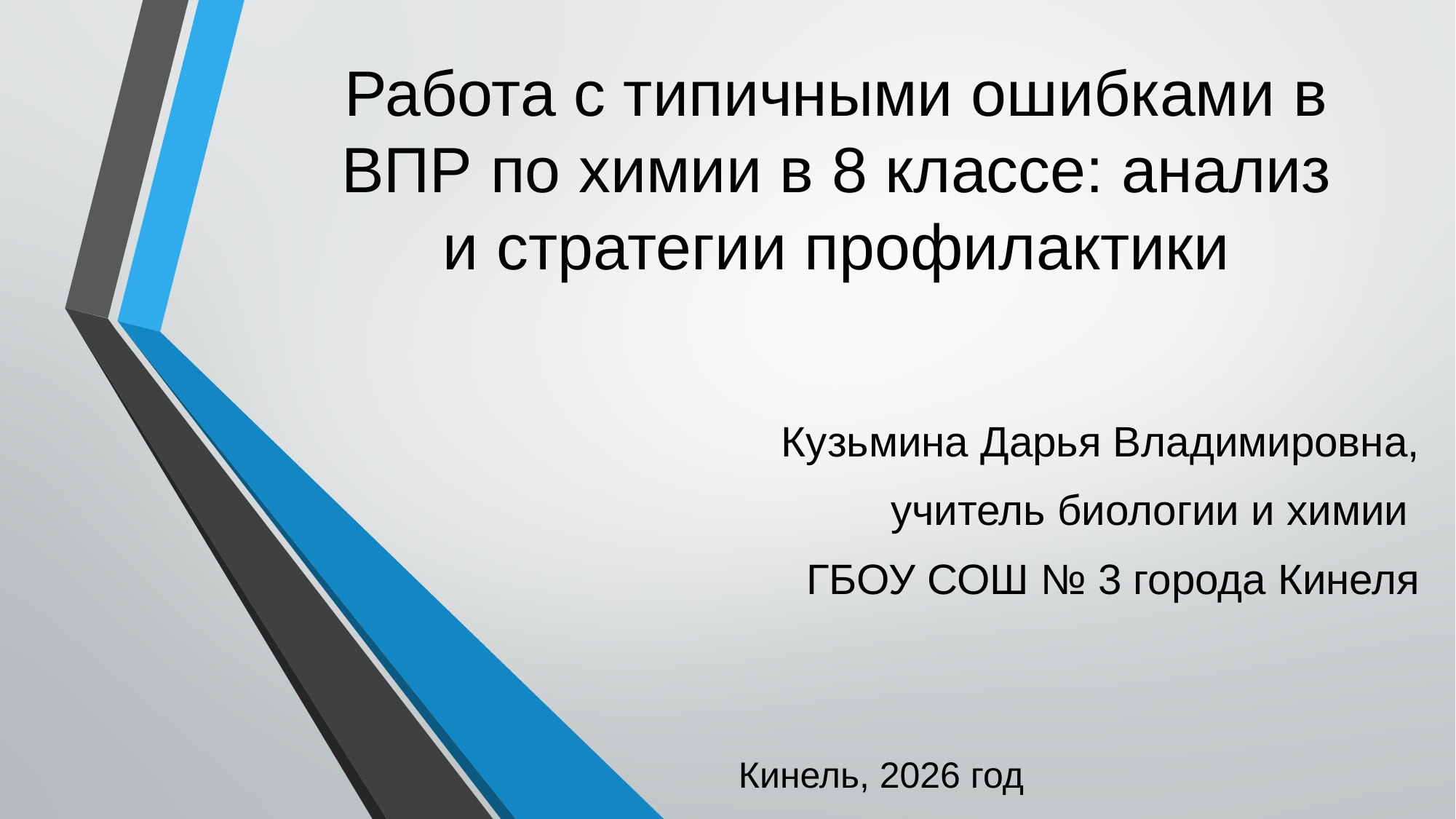

# Работа с типичными ошибками в ВПР по химии в 8 классе: анализ и стратегии профилактики
Кузьмина Дарья Владимировна,
учитель биологии и химии
ГБОУ СОШ № 3 города Кинеля
Кинель, 2026 год